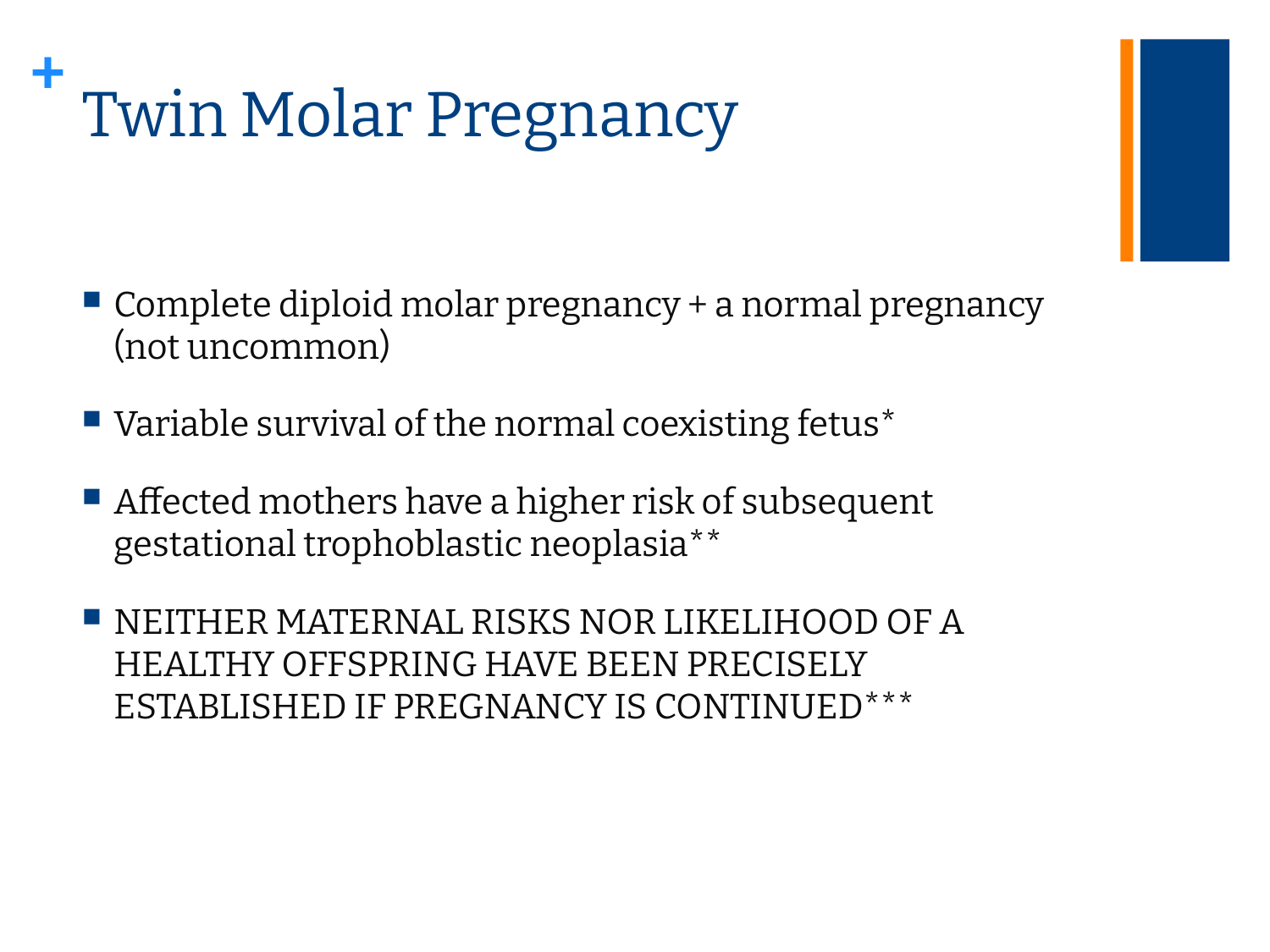

# Twin Molar Pregnancy
Complete diploid molar pregnancy + a normal pregnancy (not uncommon)
Variable survival of the normal coexisting fetus*
Affected mothers have a higher risk of subsequent gestational trophoblastic neoplasia**
NEITHER MATERNAL RISKS NOR LIKELIHOOD OF A HEALTHY OFFSPRING HAVE BEEN PRECISELY ESTABLISHED IF PREGNANCY IS CONTINUED***